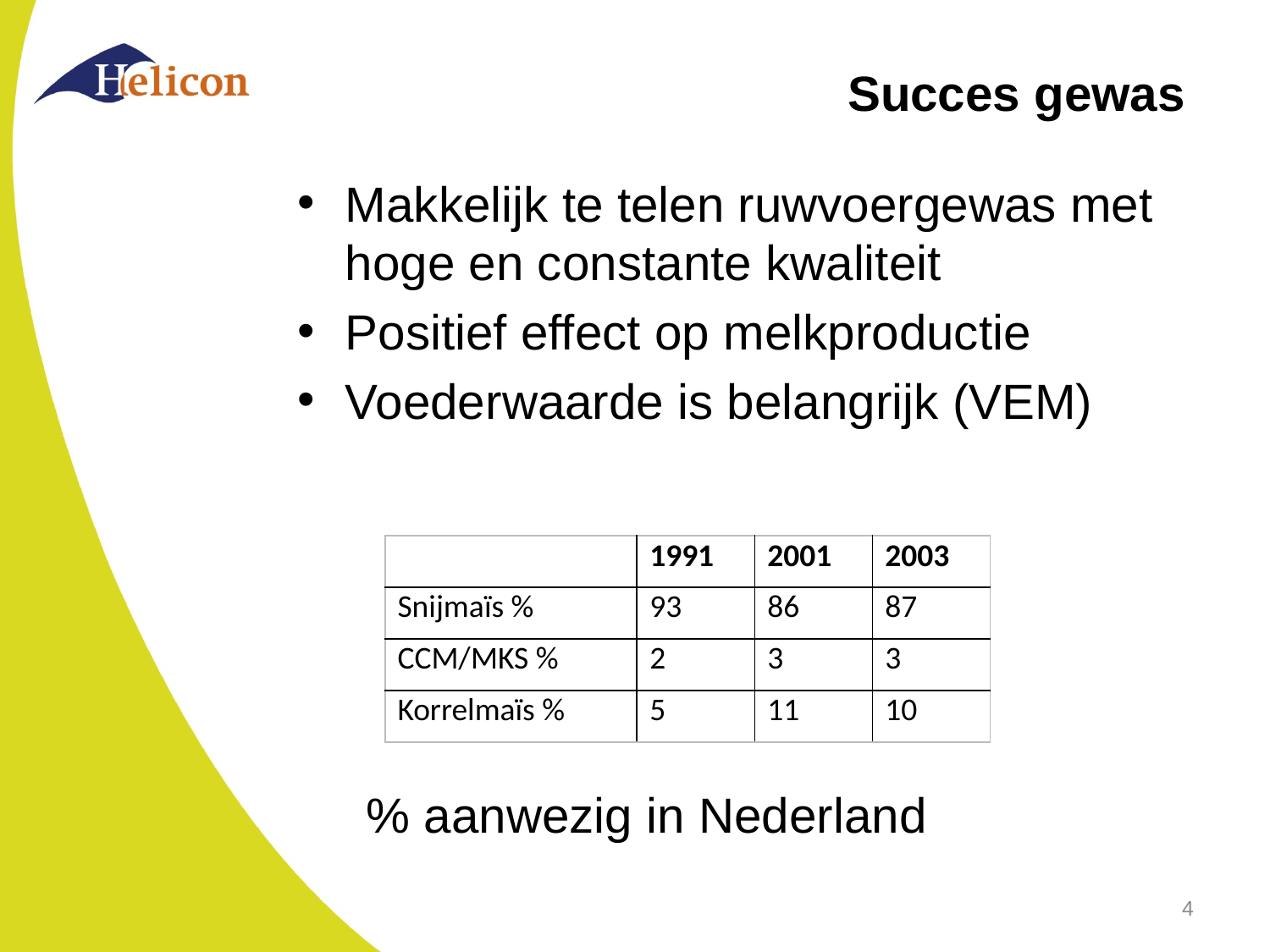

# Succes gewas
Makkelijk te telen ruwvoergewas met hoge en constante kwaliteit
Positief effect op melkproductie
Voederwaarde is belangrijk (VEM)

     % aanwezig in Nederland

|  | 1991 | 2001 | 2003 |
| --- | --- | --- | --- |
| Snijmaïs % | 93 | 86 | 87 |
| CCM/MKS % | 2 | 3 | 3 |
| Korrelmaïs % | 5 | 11 | 10 |
4